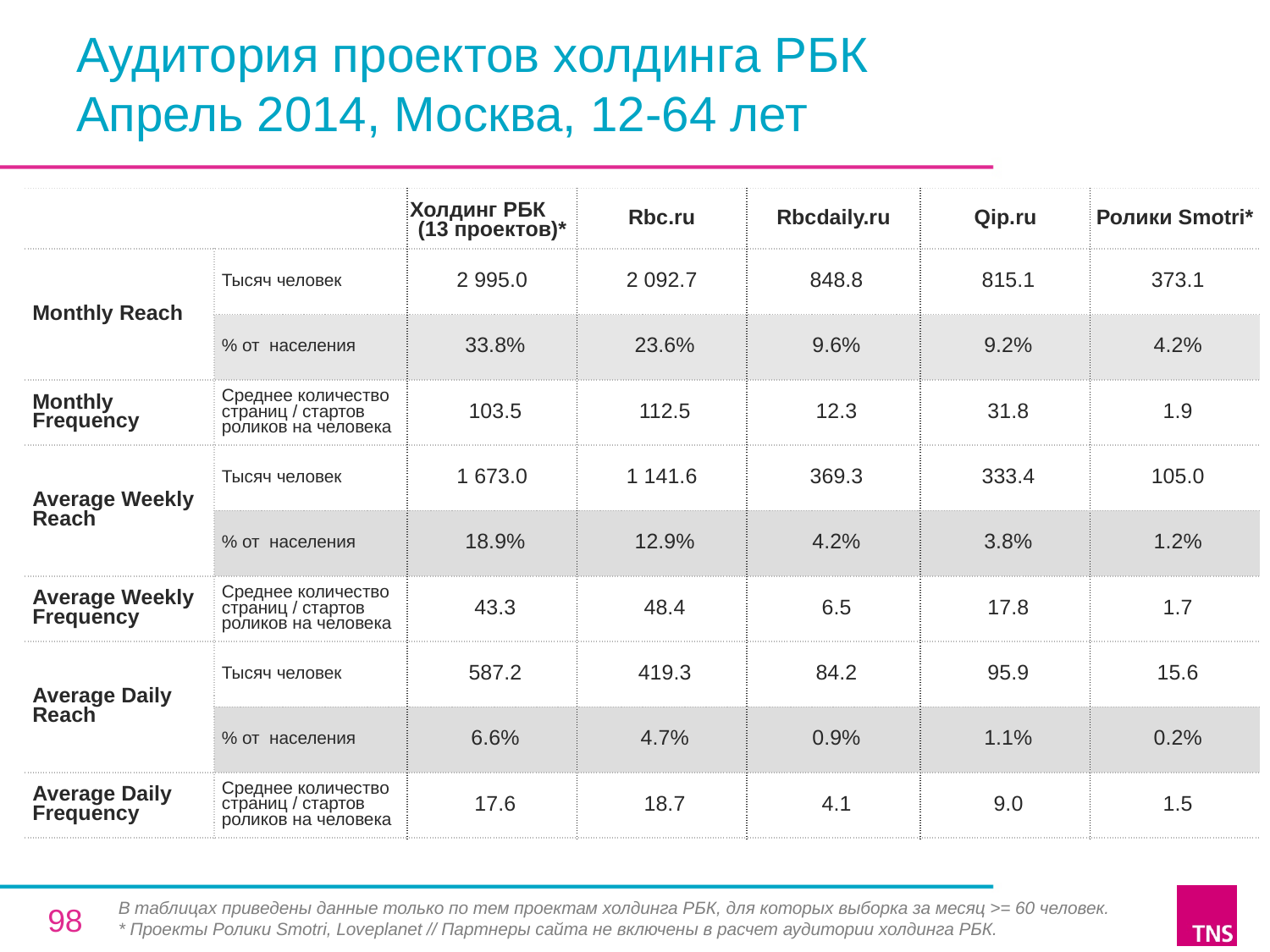

# Аудитория проектов холдинга РБК Апрель 2014, Москва, 12-64 лет
|  |  | Холдинг РБК (13 проектов)\* | Rbc.ru | Rbcdaily.ru | Qip.ru | Ролики Smotri\* |
| --- | --- | --- | --- | --- | --- | --- |
| Monthly Reach | Тысяч человек | 2 995.0 | 2 092.7 | 848.8 | 815.1 | 373.1 |
|  | % от населения | 33.8% | 23.6% | 9.6% | 9.2% | 4.2% |
| Monthly Frequency | Среднее количество страниц / стартов роликов на человека | 103.5 | 112.5 | 12.3 | 31.8 | 1.9 |
| Average Weekly Reach | Тысяч человек | 1 673.0 | 1 141.6 | 369.3 | 333.4 | 105.0 |
|  | % от населения | 18.9% | 12.9% | 4.2% | 3.8% | 1.2% |
| Average Weekly Frequency | Среднее количество страниц / стартов роликов на человека | 43.3 | 48.4 | 6.5 | 17.8 | 1.7 |
| Average Daily Reach | Тысяч человек | 587.2 | 419.3 | 84.2 | 95.9 | 15.6 |
|  | % от населения | 6.6% | 4.7% | 0.9% | 1.1% | 0.2% |
| Average Daily Frequency | Среднее количество страниц / стартов роликов на человека | 17.6 | 18.7 | 4.1 | 9.0 | 1.5 |
В таблицах приведены данные только по тем проектам холдинга РБК, для которых выборка за месяц >= 60 человек.
* Проекты Ролики Smotri, Loveplanet // Партнеры сайта не включены в расчет аудитории холдинга РБК.
98